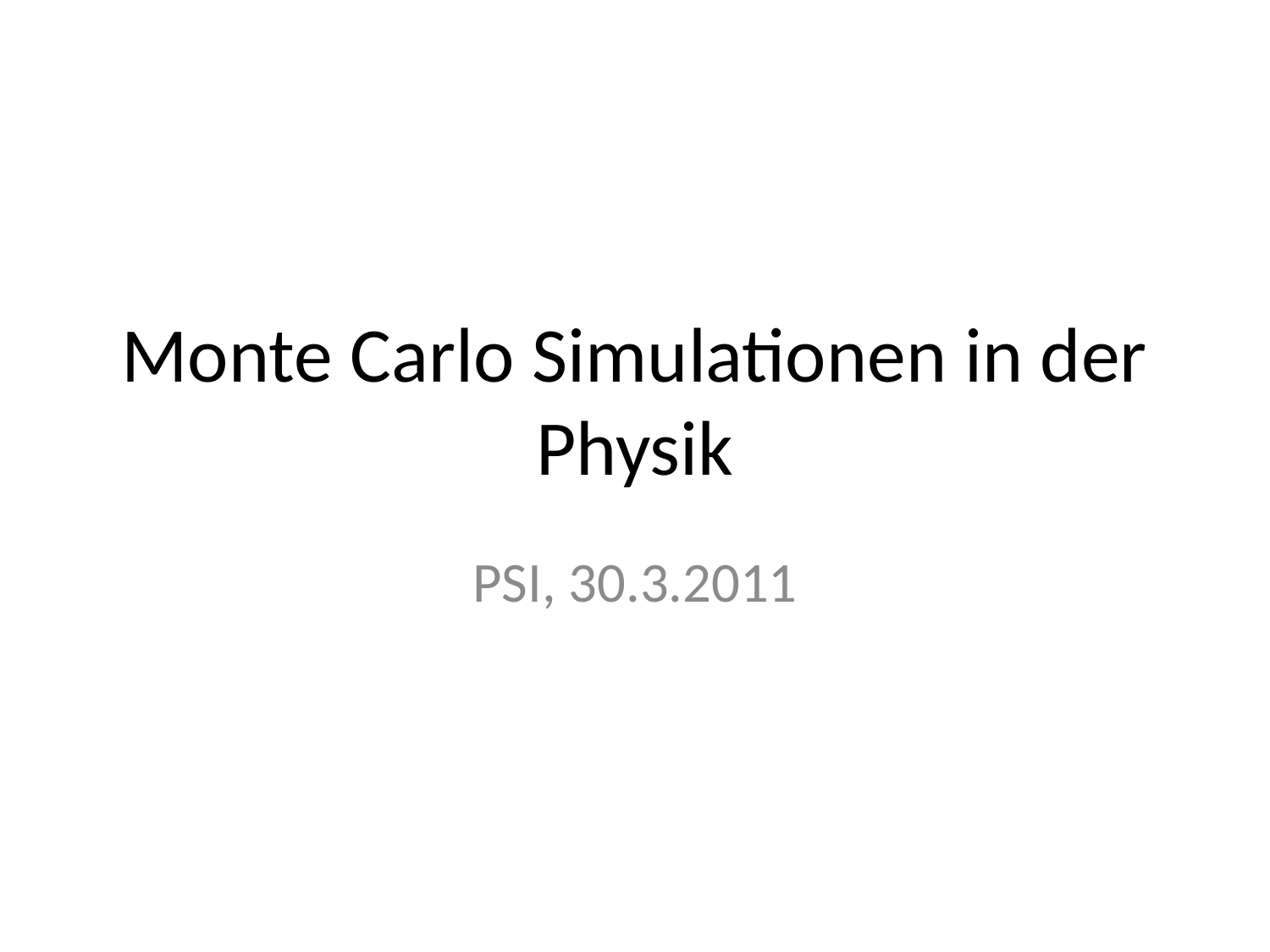

# Monte Carlo Simulationen in der Physik
PSI, 30.3.2011